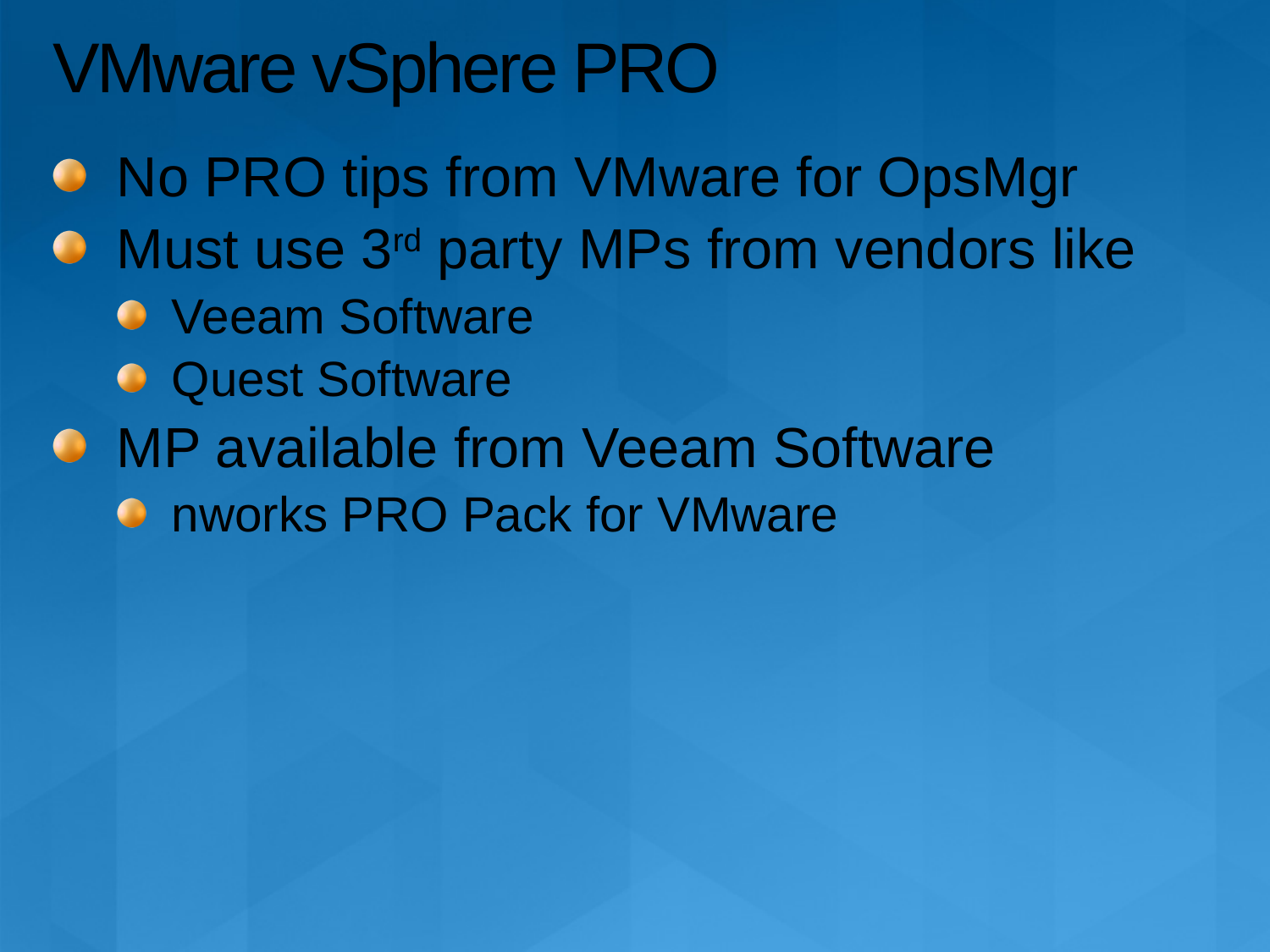

# VMware vSphere PRO
No PRO tips from VMware for OpsMgr
Must use 3rd party MPs from vendors like
Veeam Software
Quest Software
MP available from Veeam Software
nworks PRO Pack for VMware